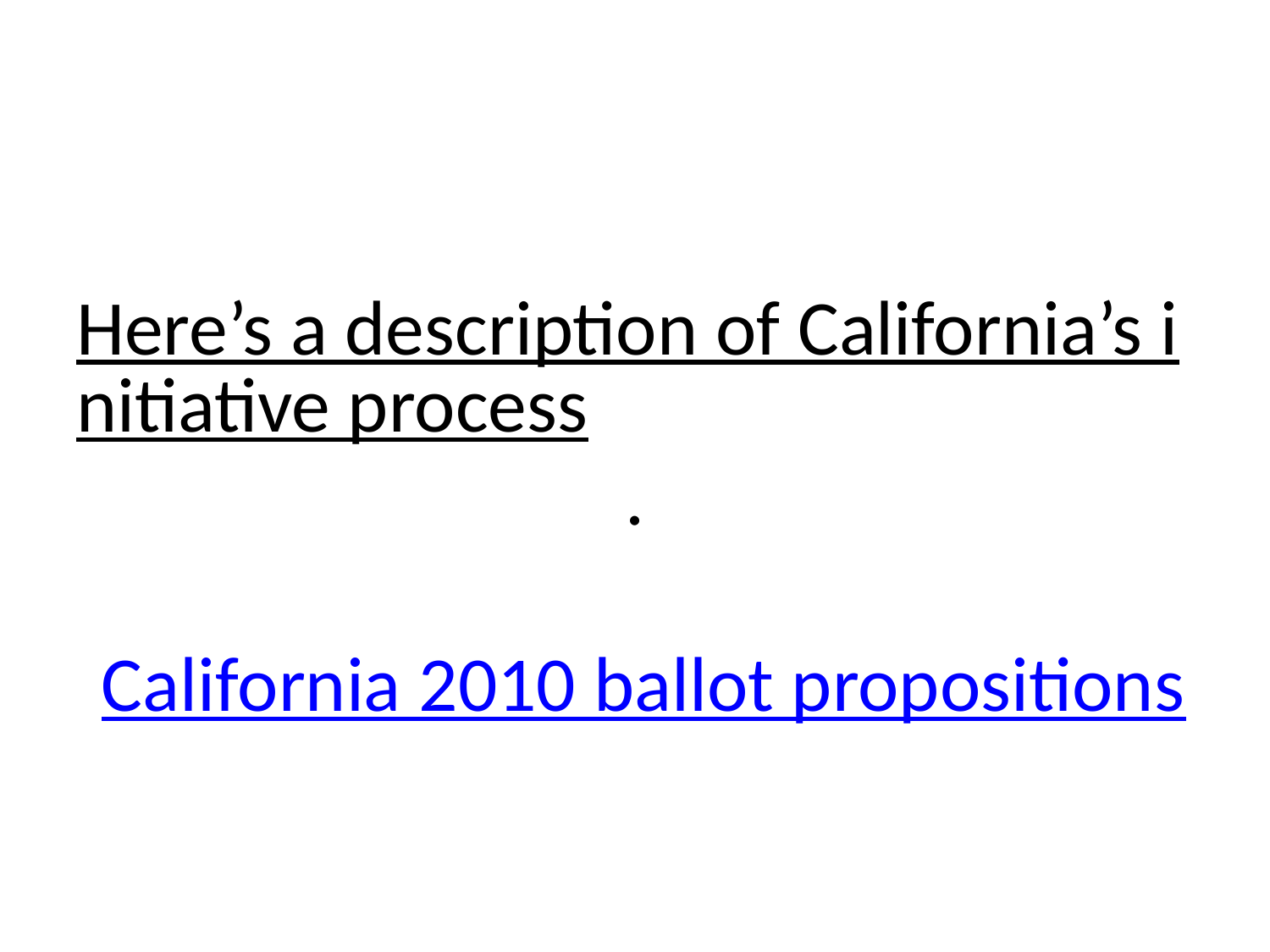

# Here’s a description of California’s initiative process. California 2010 ballot propositions